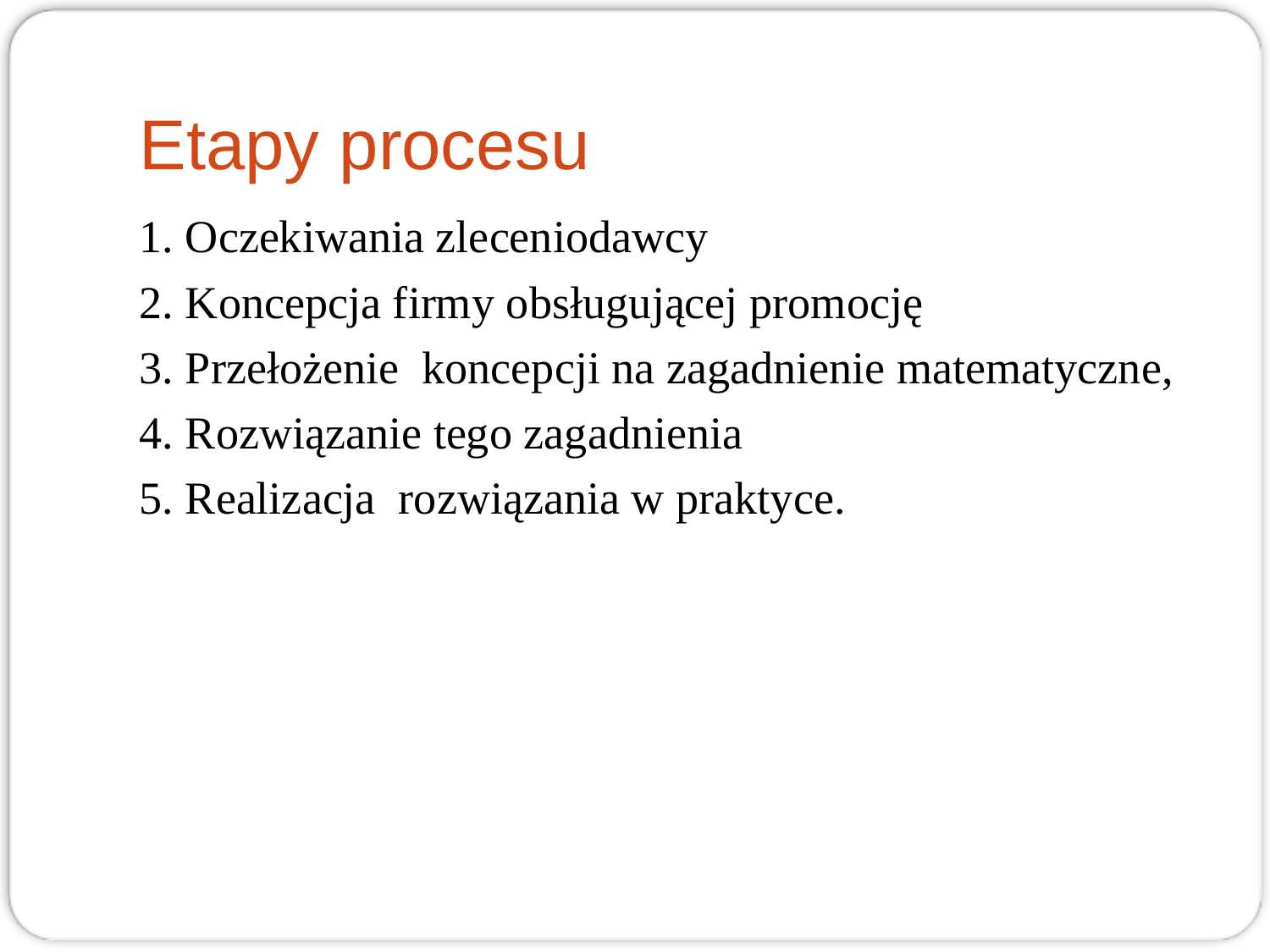

# Etapy procesu
1. Oczekiwania zleceniodawcy
2. Koncepcja firmy obsługującej promocję
3. Przełożenie  koncepcji na zagadnienie matematyczne,
4. Rozwiązanie tego zagadnienia
5. Realizacja  rozwiązania w praktyce.